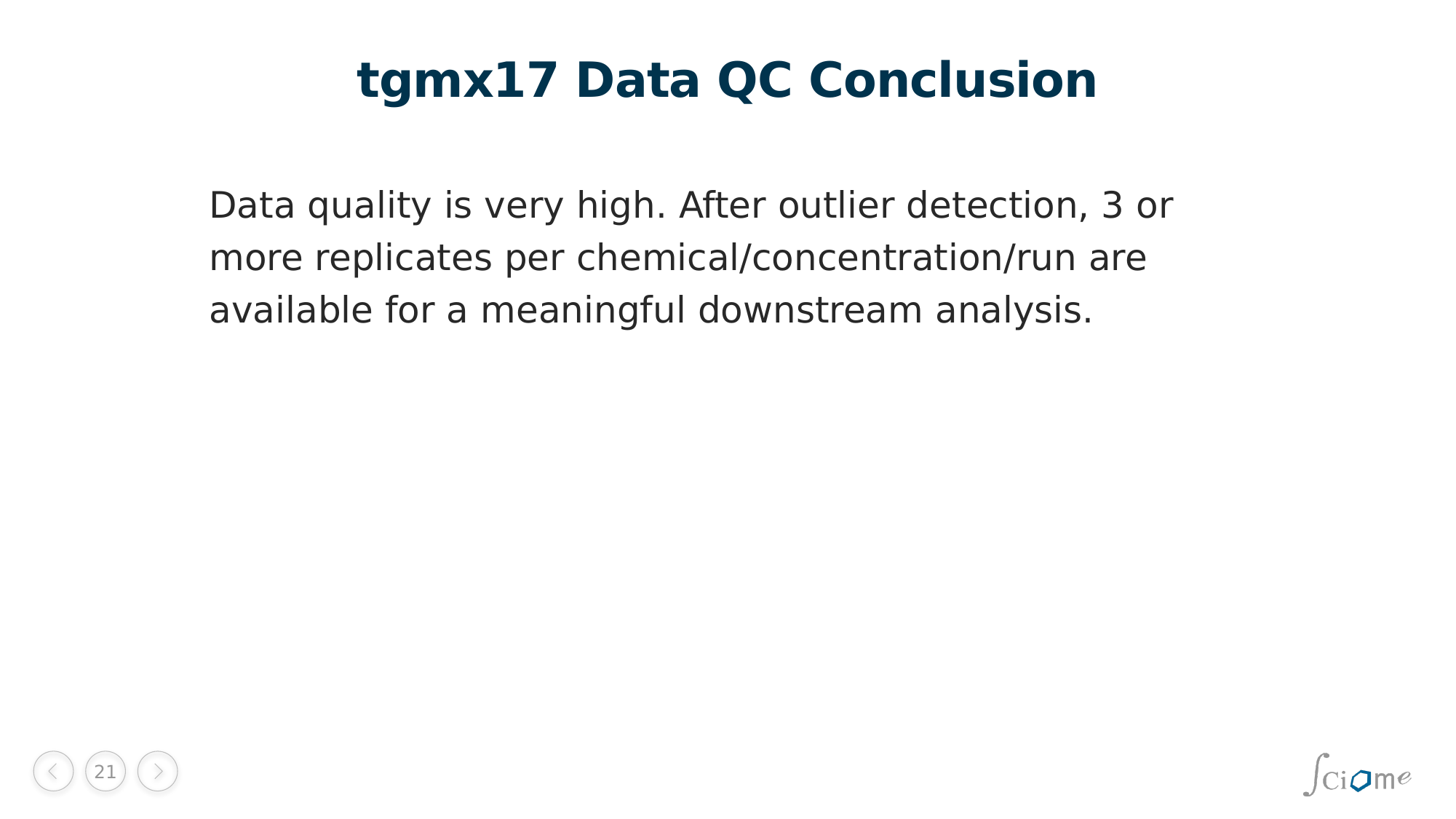

# tgmx17 Data QC Conclusion
Data quality is very high. After outlier detection, 3 or more replicates per chemical/concentration/run are available for a meaningful downstream analysis.